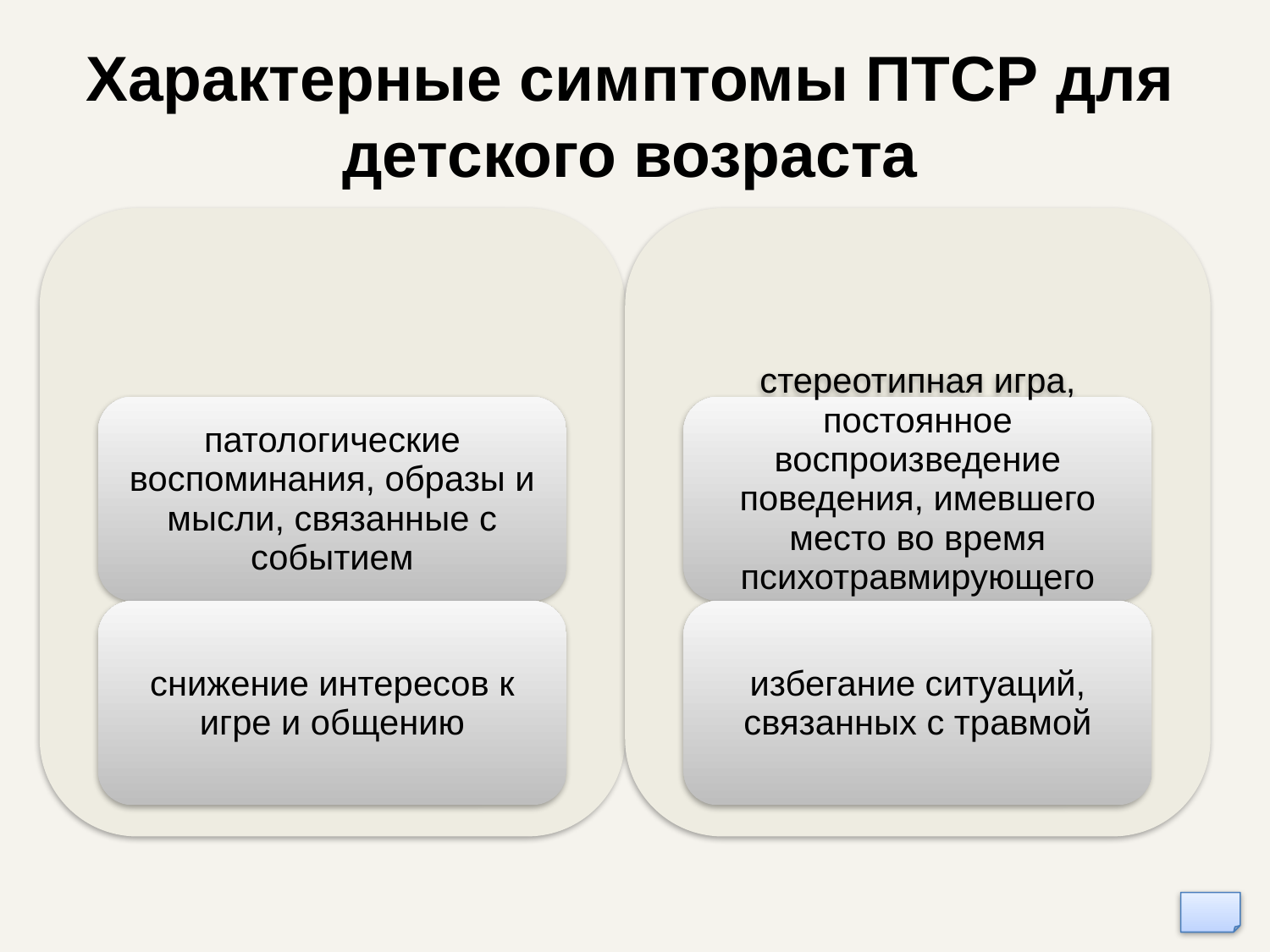

# Характерные симптомы ПТСР для детского возраста
патологические воспоминания, образы и мысли, связанные с событием
стереотипная игра, постоянное воспроизведение поведения, имевшего место во время психотравмирующего события
снижение интересов к игре и общению
избегание ситуаций, связанных с травмой